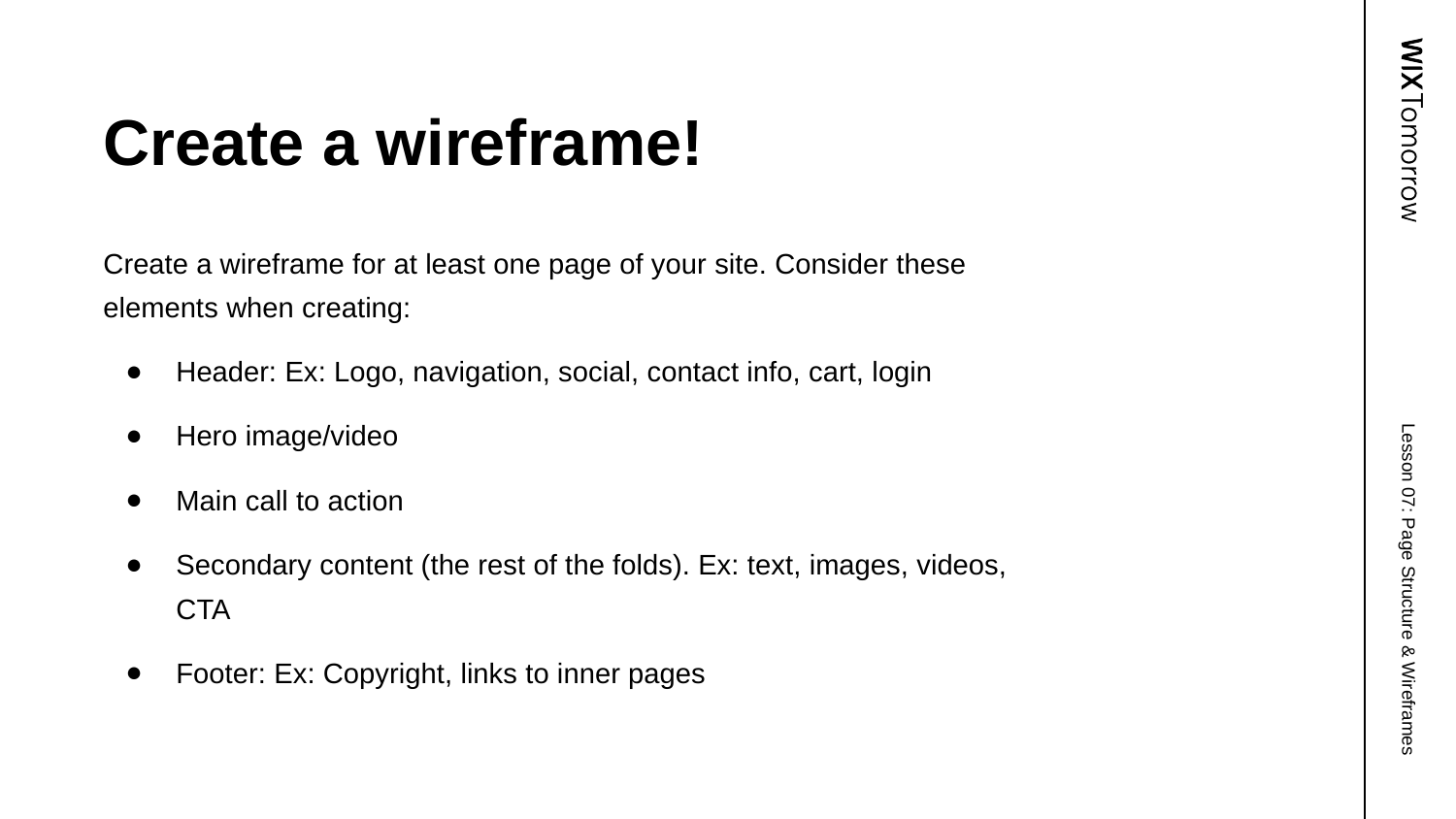

# Create a wireframe!
Create a wireframe for at least one page of your site. Consider these elements when creating:
Header: Ex: Logo, navigation, social, contact info, cart, login
Hero image/video
Main call to action
Secondary content (the rest of the folds). Ex: text, images, videos, CTA
Footer: Ex: Copyright, links to inner pages